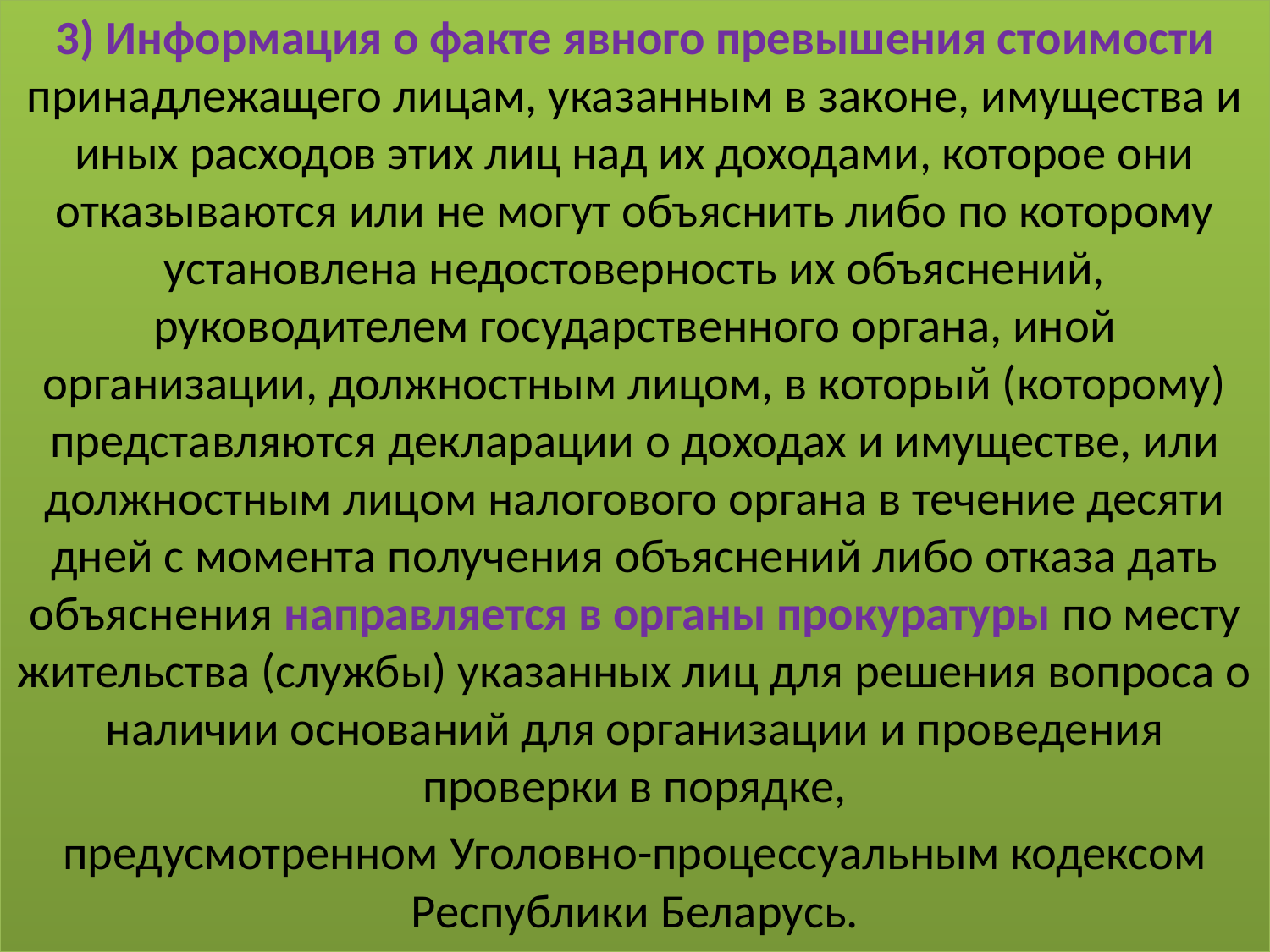

3) Информация о факте явного превышения стоимости принадлежащего лицам, указанным в законе, имущества и иных расходов этих лиц над их доходами, которое они отказываются или не могут объяснить либо по которому установлена недостоверность их объяснений, руководителем государственного органа, иной организации, должностным лицом, в который (которому) представляются декларации о доходах и имуществе, или должностным лицом налогового органа в течение десяти дней с момента получения объяснений либо отказа дать объяснения направляется в органы прокуратуры по месту жительства (службы) указанных лиц для решения вопроса о наличии оснований для организации и проведения проверки в порядке,
предусмотренном Уголовно-процессуальным кодексом Республики Беларусь.
#
9